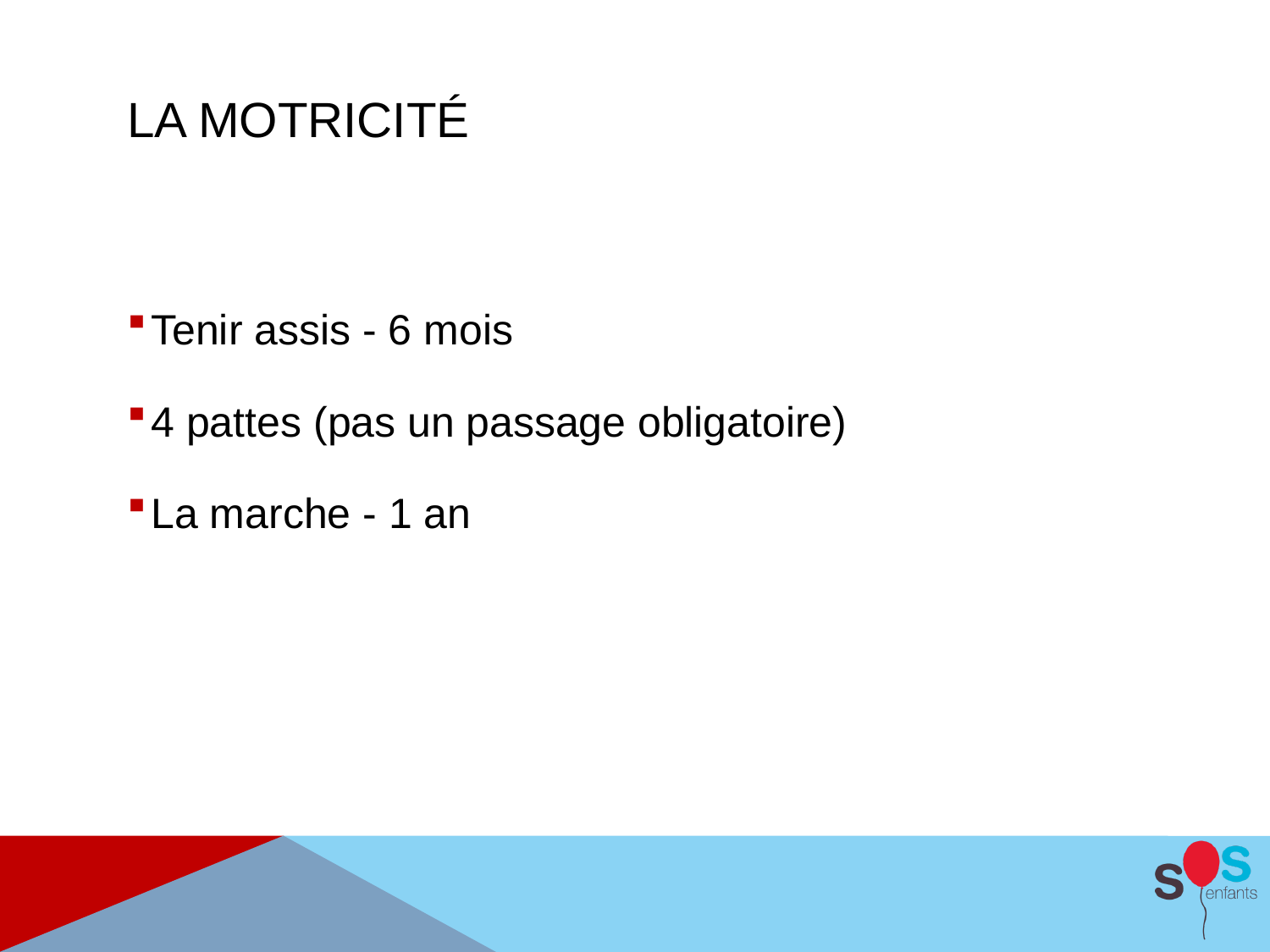

# La motricité
Tenir assis - 6 mois

4 pattes (pas un passage obligatoire)

La marche - 1 an